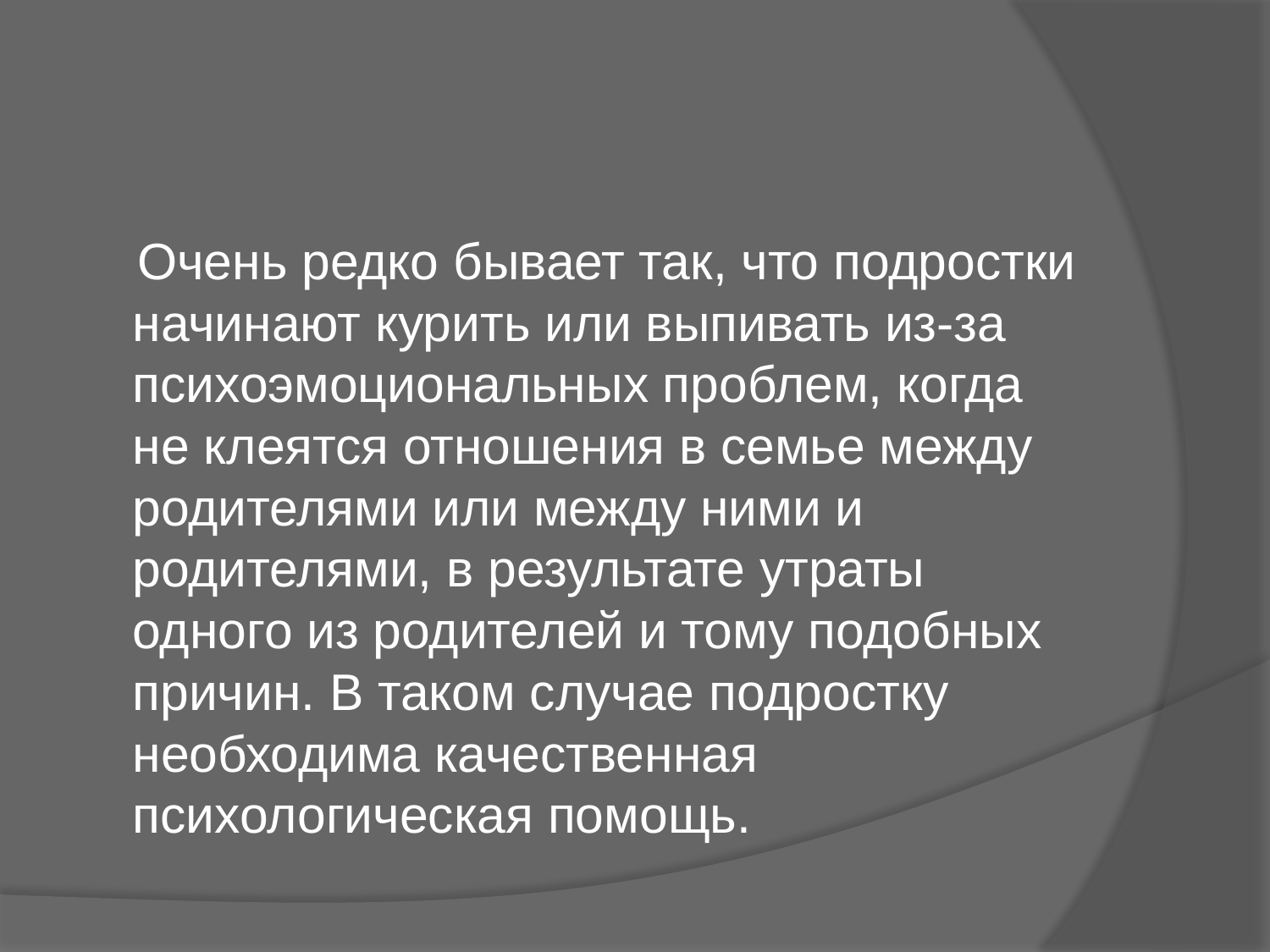

#
    Очень редко бывает так, что подростки начинают курить или выпивать из-за психоэмоциональных проблем, когда не клеятся отношения в семье между родителями или между ними и родителями, в результате утраты одного из родителей и тому подобных причин. В таком случае подростку необходима качественная психологическая помощь.